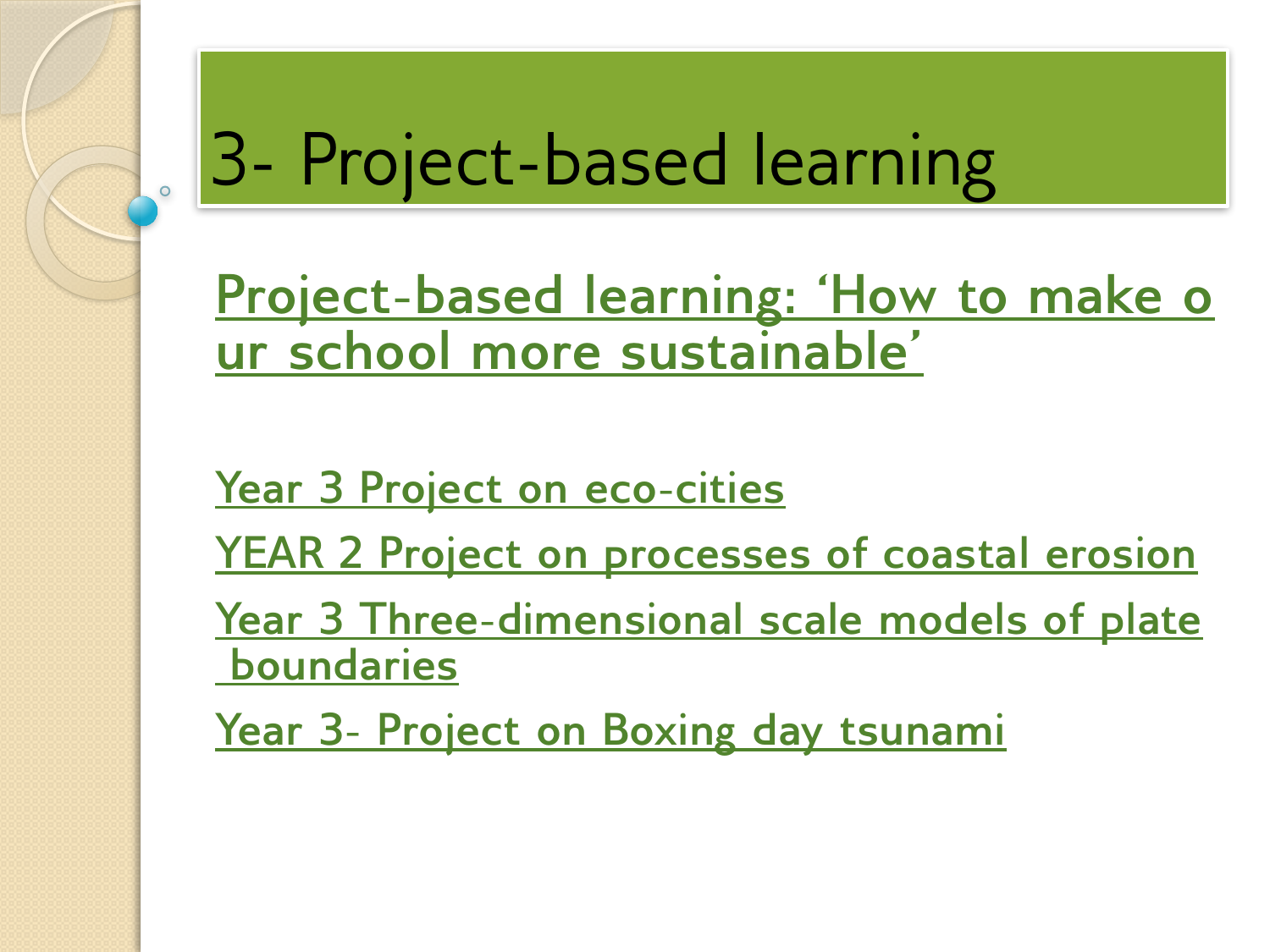

# 3- Project-based learning
Project-based learning: ‘How to make our school more sustainable’

Year 3 Project on eco-cities
YEAR 2 Project on processes of coastal erosion
Year 3 Three-dimensional scale models of plate boundaries
Year 3- Project on Boxing day tsunami